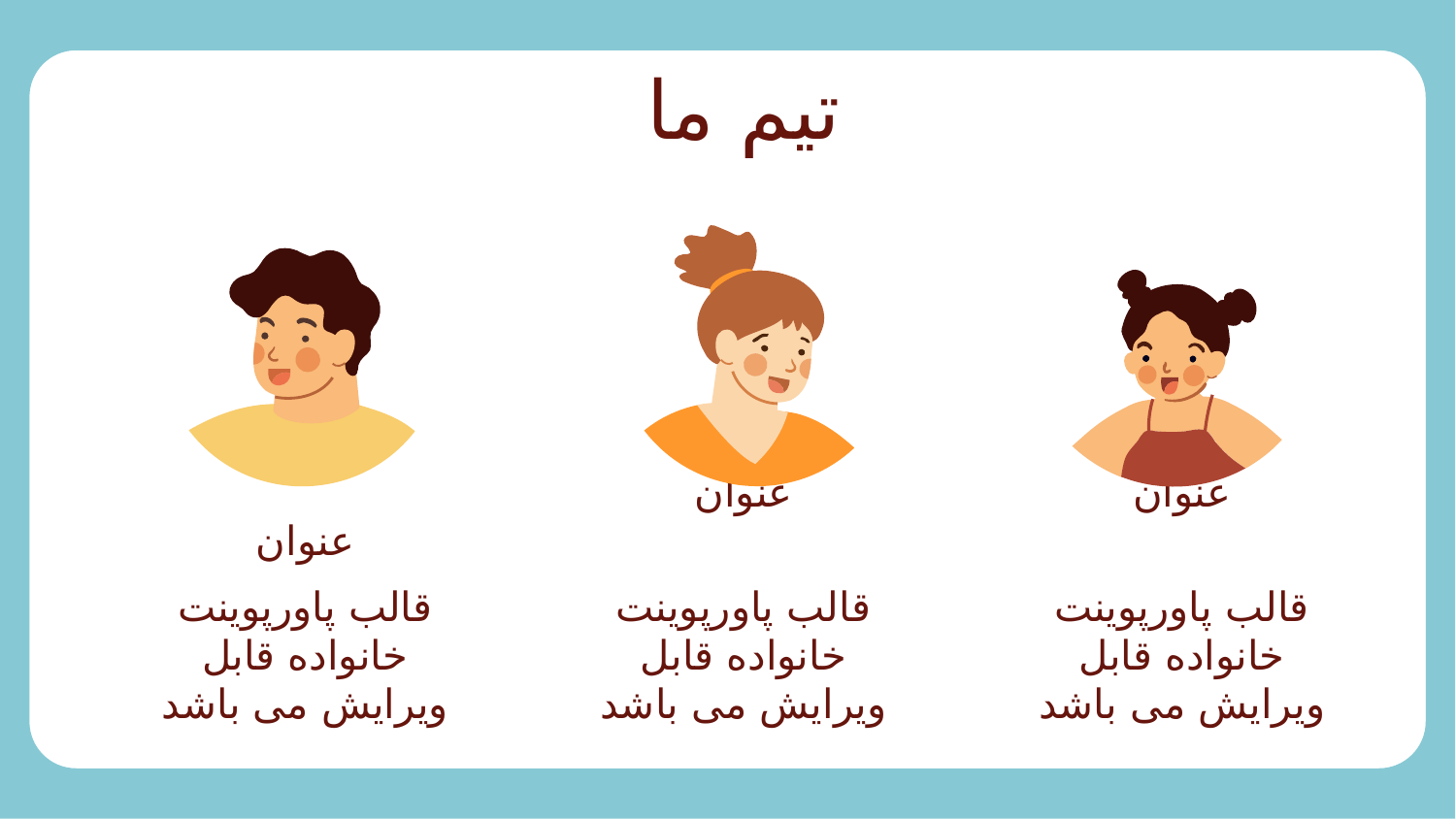

تیم ما

عنوان
عنوان

عنوان

قالب پاورپوینت خانواده قابل ویرایش می باشد
قالب پاورپوینت خانواده قابل ویرایش می باشد
قالب پاورپوینت خانواده قابل ویرایش می باشد